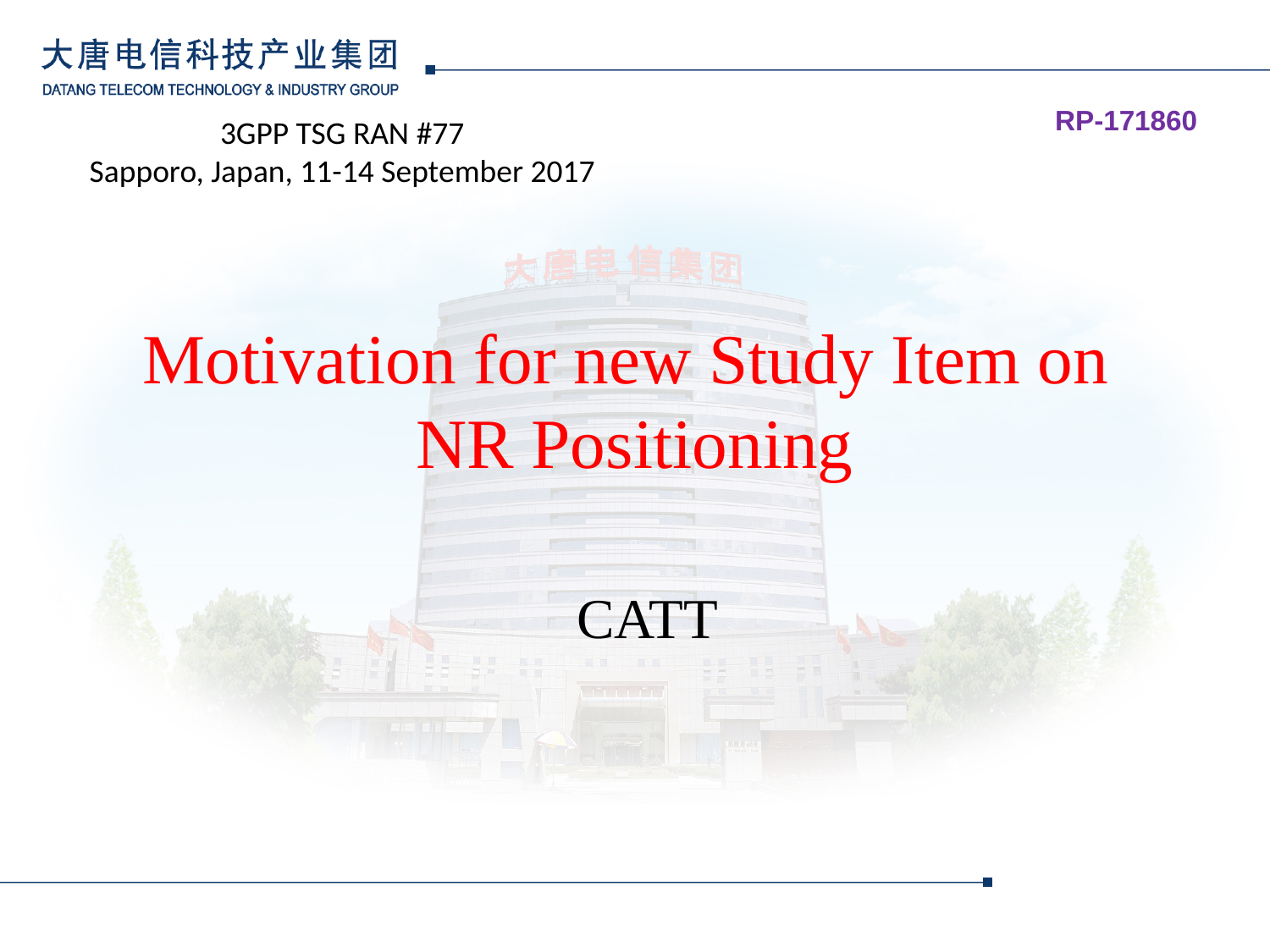

RP-171860
3GPP TSG RAN #77
Sapporo, Japan, 11-14 September 2017
# Motivation for new Study Item on NR Positioning
CATT